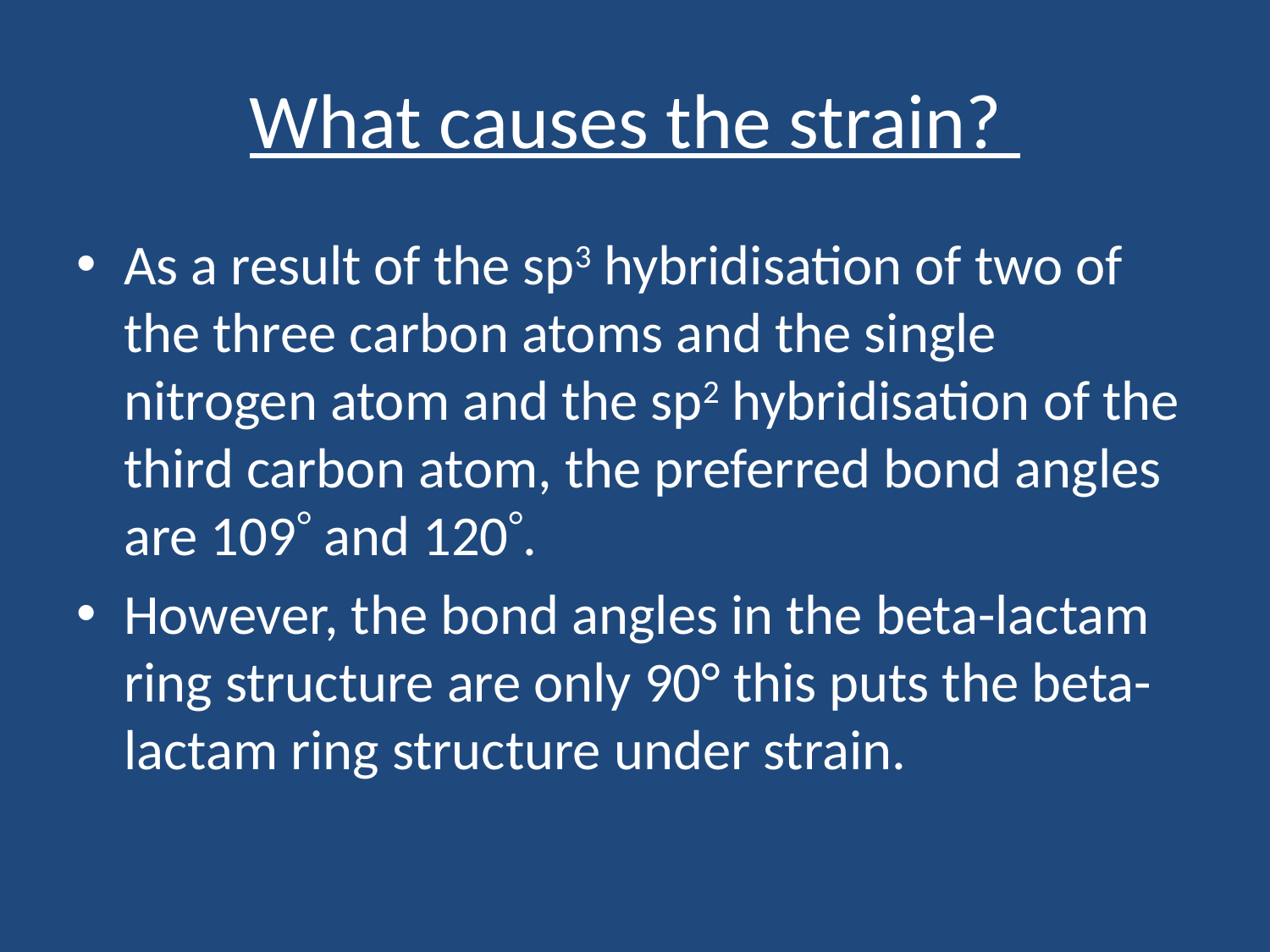

# What causes the strain?
As a result of the sp3 hybridisation of two of the three carbon atoms and the single nitrogen atom and the sp2 hybridisation of the third carbon atom, the preferred bond angles are 109° and 120°.
However, the bond angles in the beta-lactam ring structure are only 90° this puts the beta-lactam ring structure under strain.